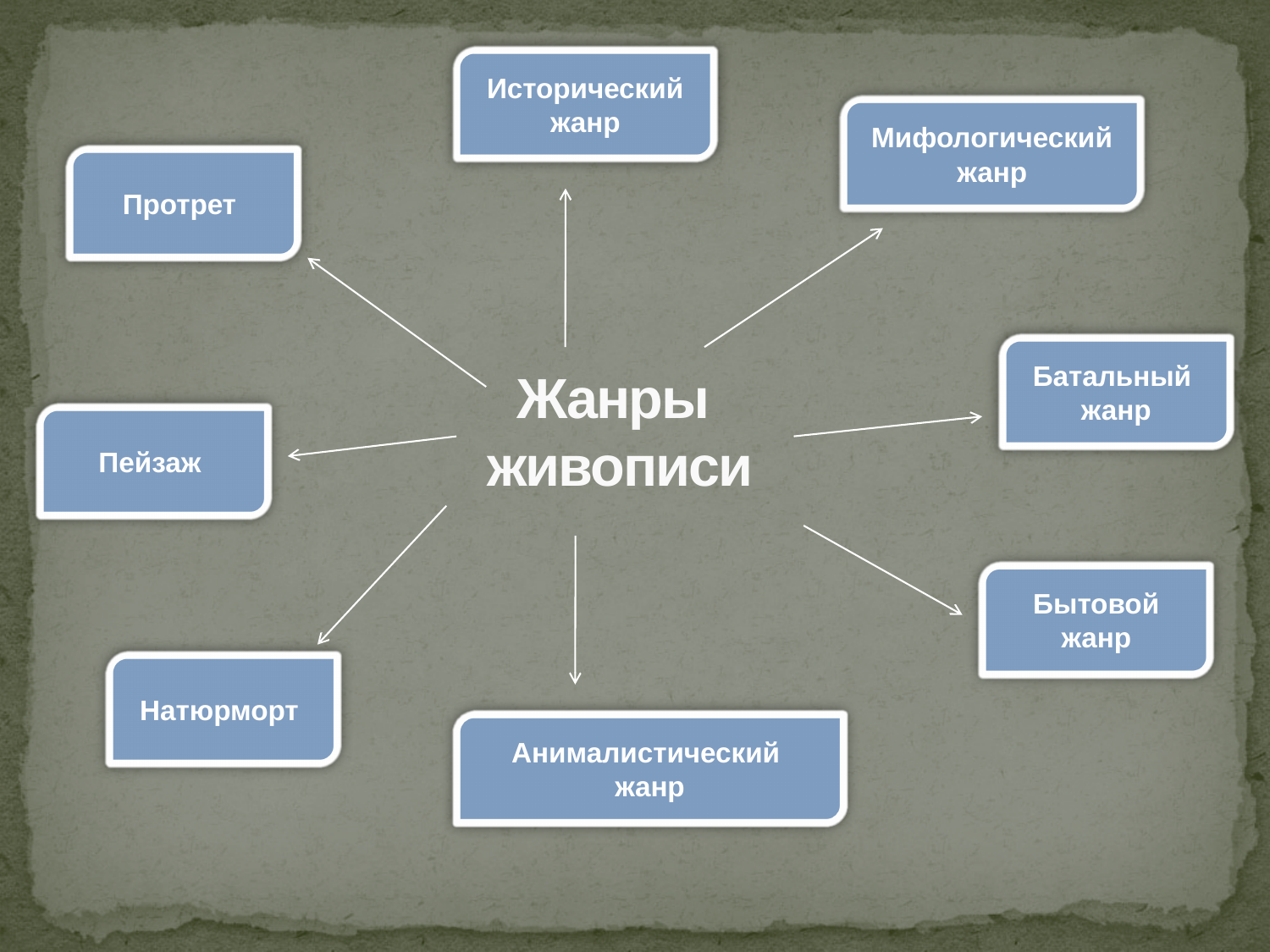

Исторический
жанр
Мифологический
жанр
Протрет
Батальный
жанр
# Жанры живописи
Пейзаж
Бытовой жанр
Натюрморт
Анималистический
жанр